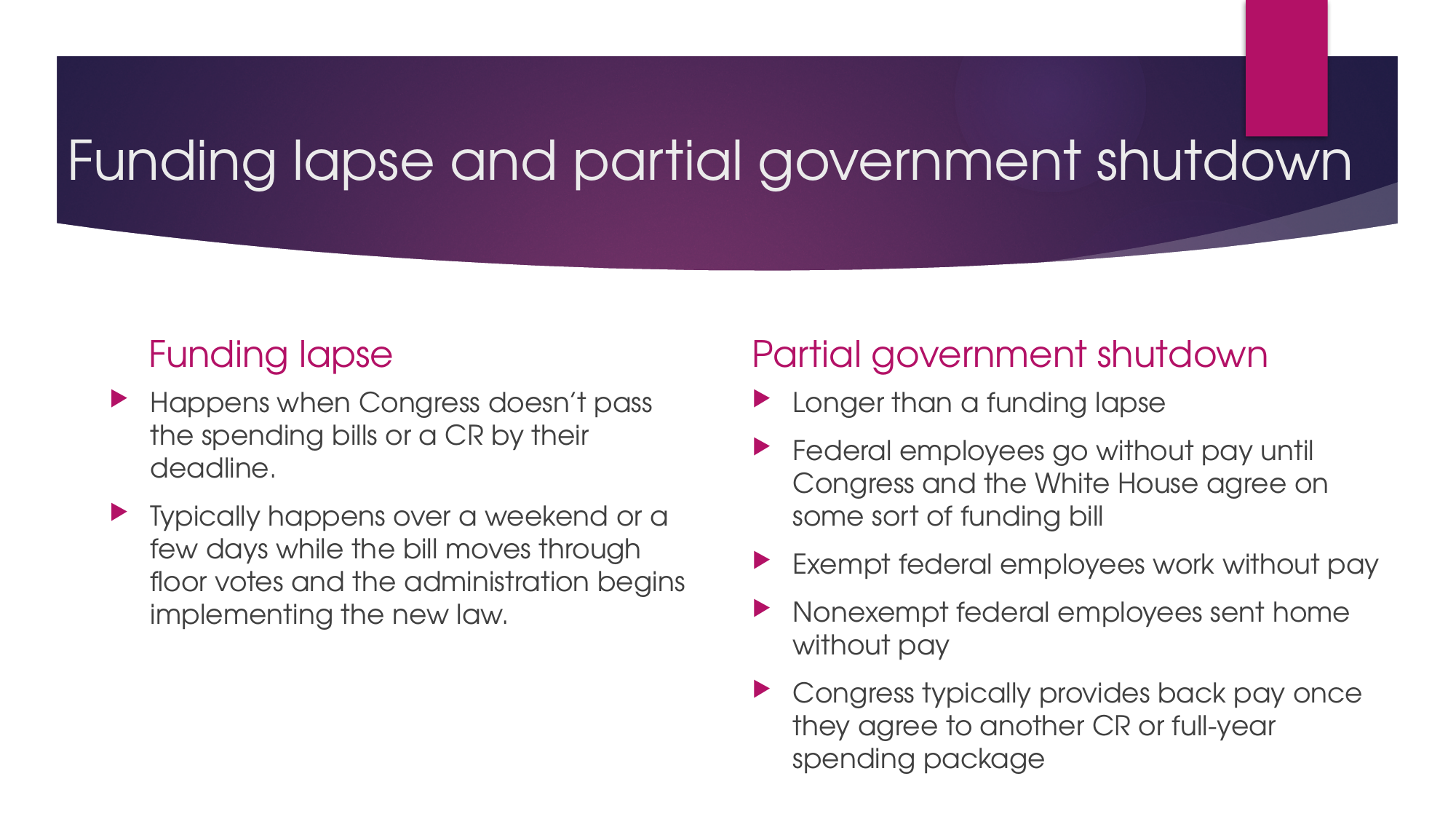

# Funding lapse and partial government shutdown
Funding lapse
Partial government shutdown
Happens when Congress doesn’t pass the spending bills or a CR by their deadline.
Typically happens over a weekend or a few days while the bill moves through floor votes and the administration begins implementing the new law.
Longer than a funding lapse
Federal employees go without pay until Congress and the White House agree on some sort of funding bill
Exempt federal employees work without pay
Nonexempt federal employees sent home without pay
Congress typically provides back pay once they agree to another CR or full-year spending package